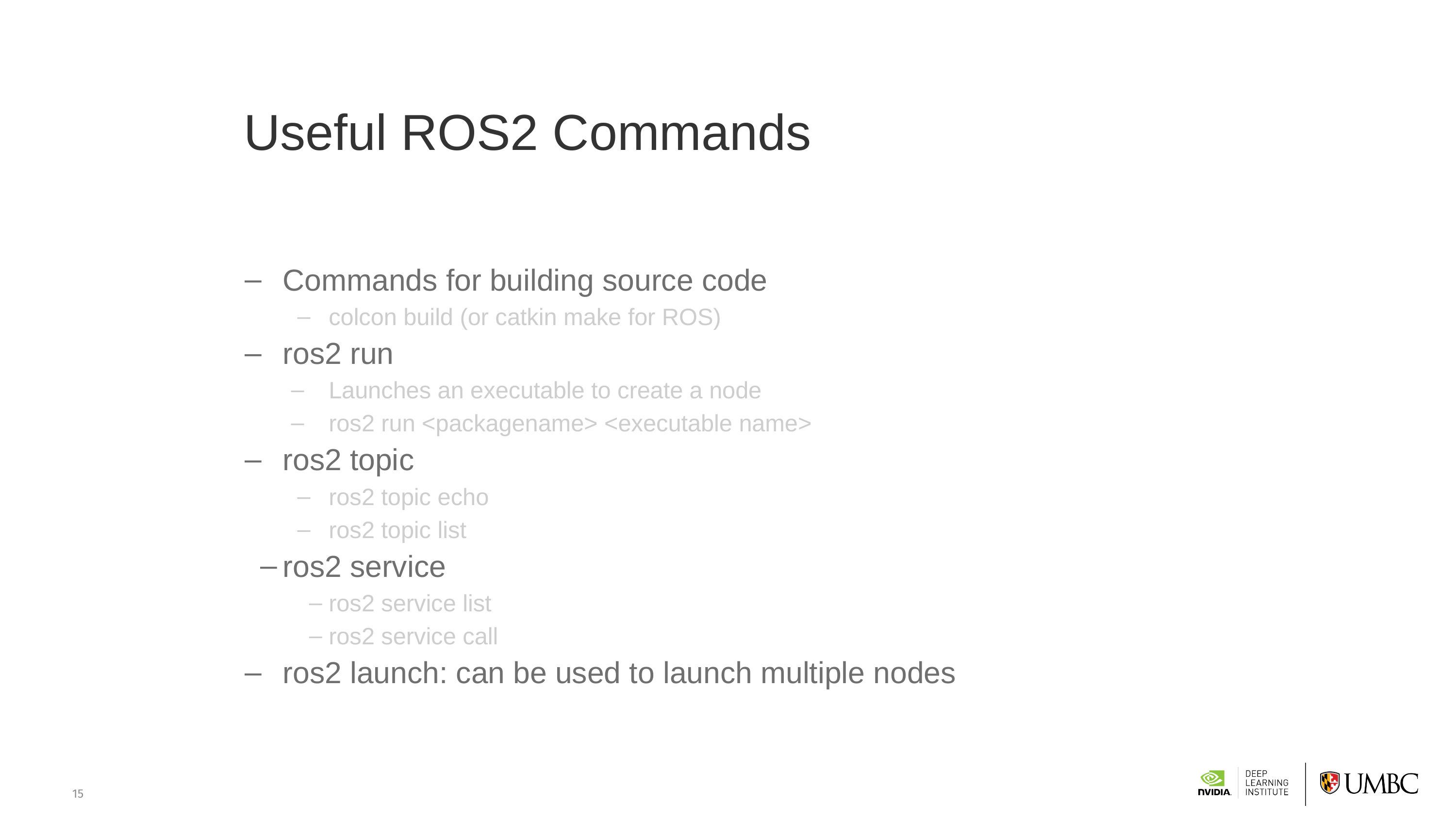

# Useful ROS2 Commands
Commands for building source code
colcon build (or catkin make for ROS)
ros2 run
Launches an executable to create a node
ros2 run <packagename> <executable name>
ros2 topic
ros2 topic echo
ros2 topic list
ros2 service
ros2 service list
ros2 service call
ros2 launch: can be used to launch multiple nodes